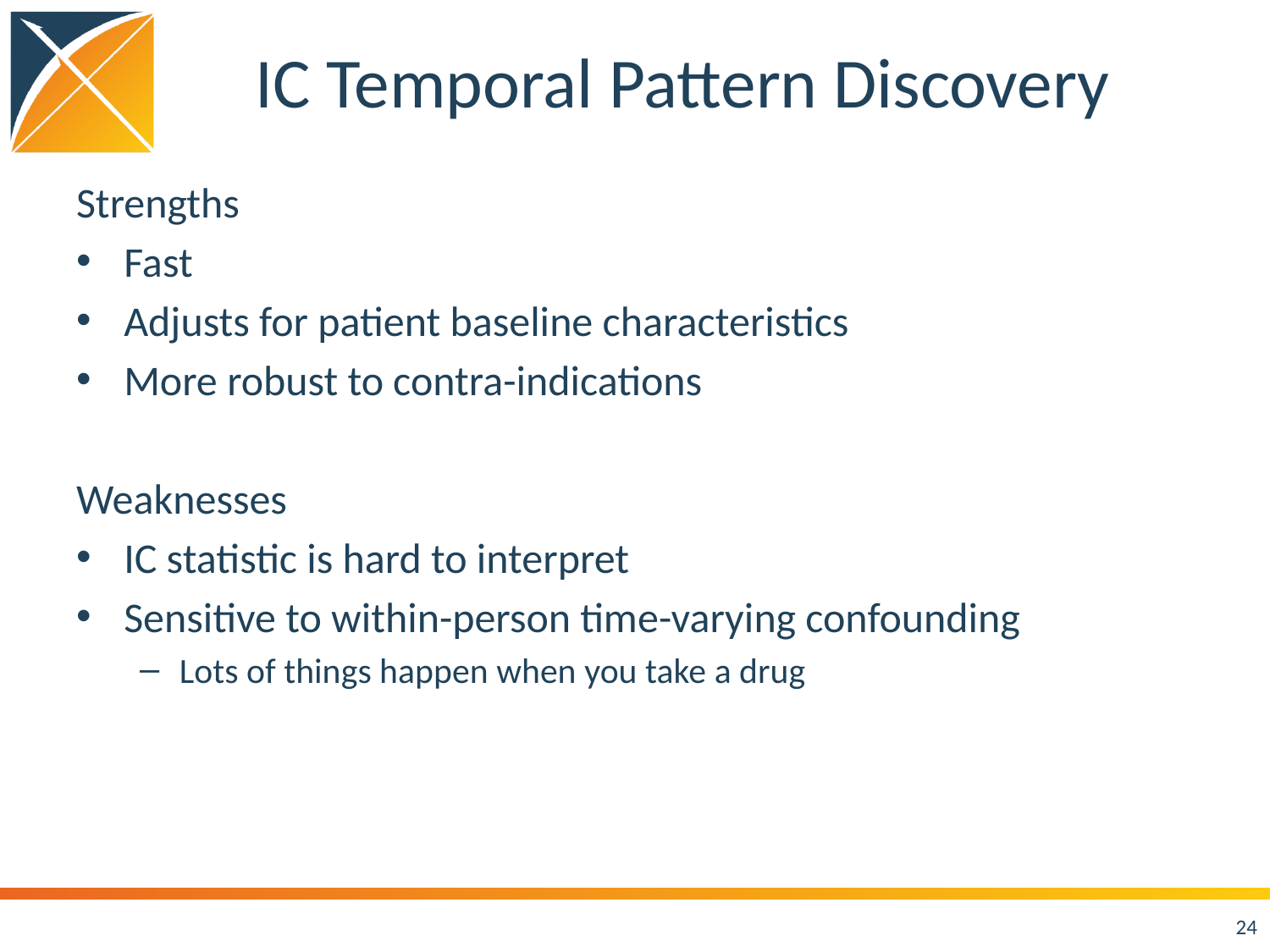

# IC Temporal Pattern Discovery
Strengths
Fast
Adjusts for patient baseline characteristics
More robust to contra-indications

Weaknesses
IC statistic is hard to interpret
Sensitive to within-person time-varying confounding
Lots of things happen when you take a drug

24